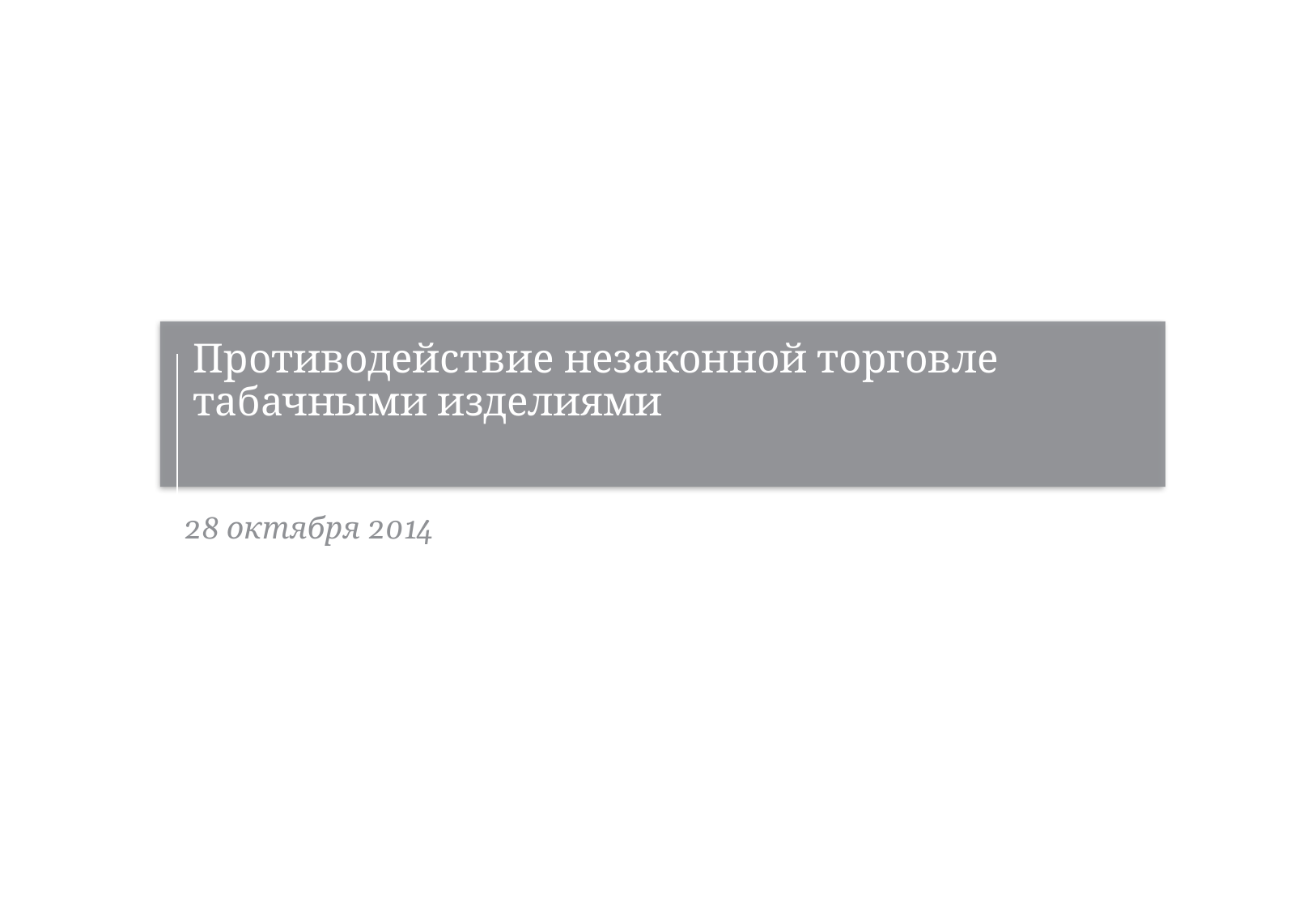

# Противодействие незаконной торговле табачными изделиями
 28 октября 2014